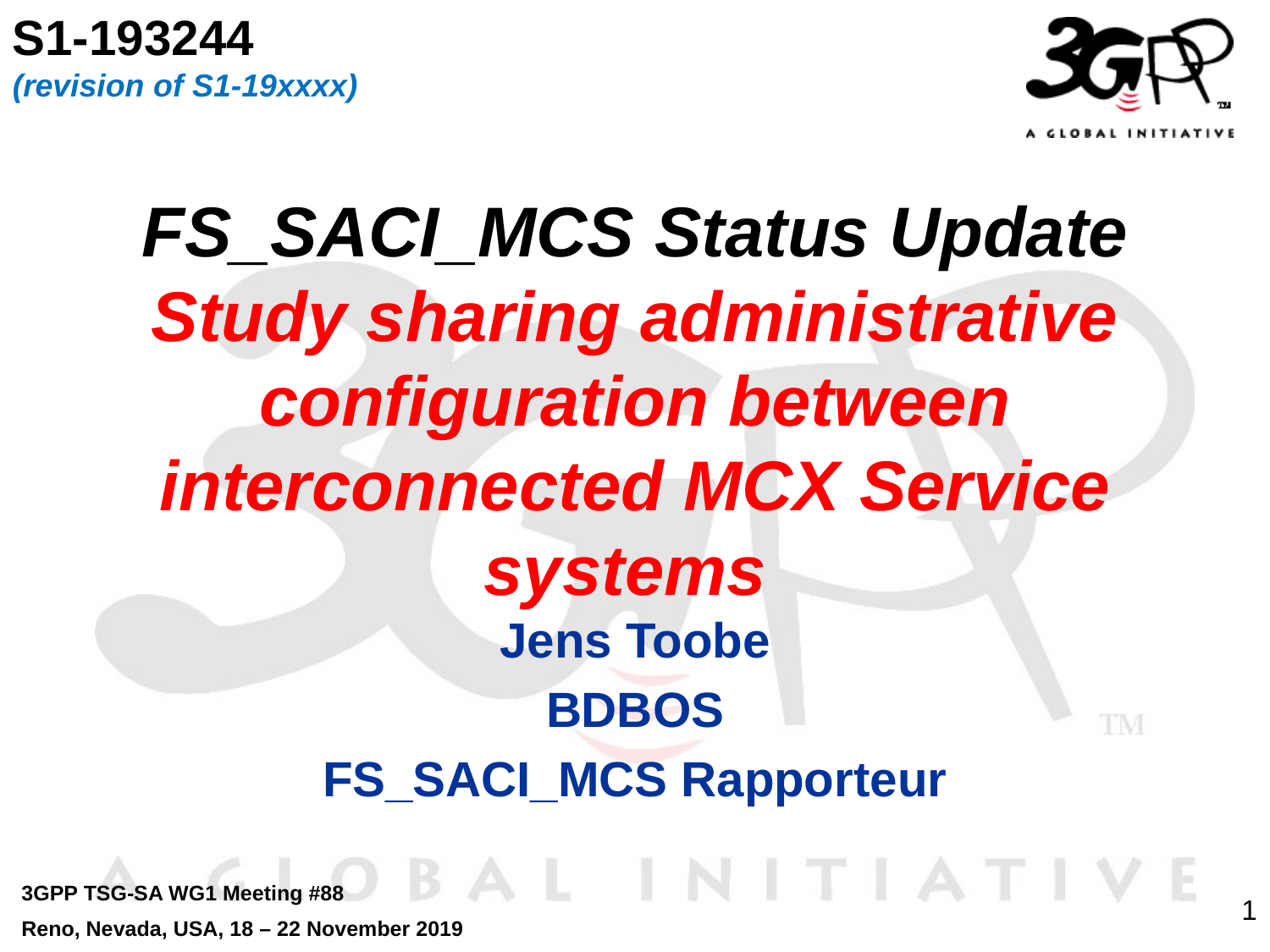

S1-193244
(revision of S1-19xxxx)
# FS_SACI_MCS Status Update Study sharing administrative configuration between interconnected MCX Service systems
Jens Toobe
BDBOS
FS_SACI_MCS Rapporteur
3GPP TSG-SA WG1 Meeting #88
Reno, Nevada, USA, 18 – 22 November 2019
1